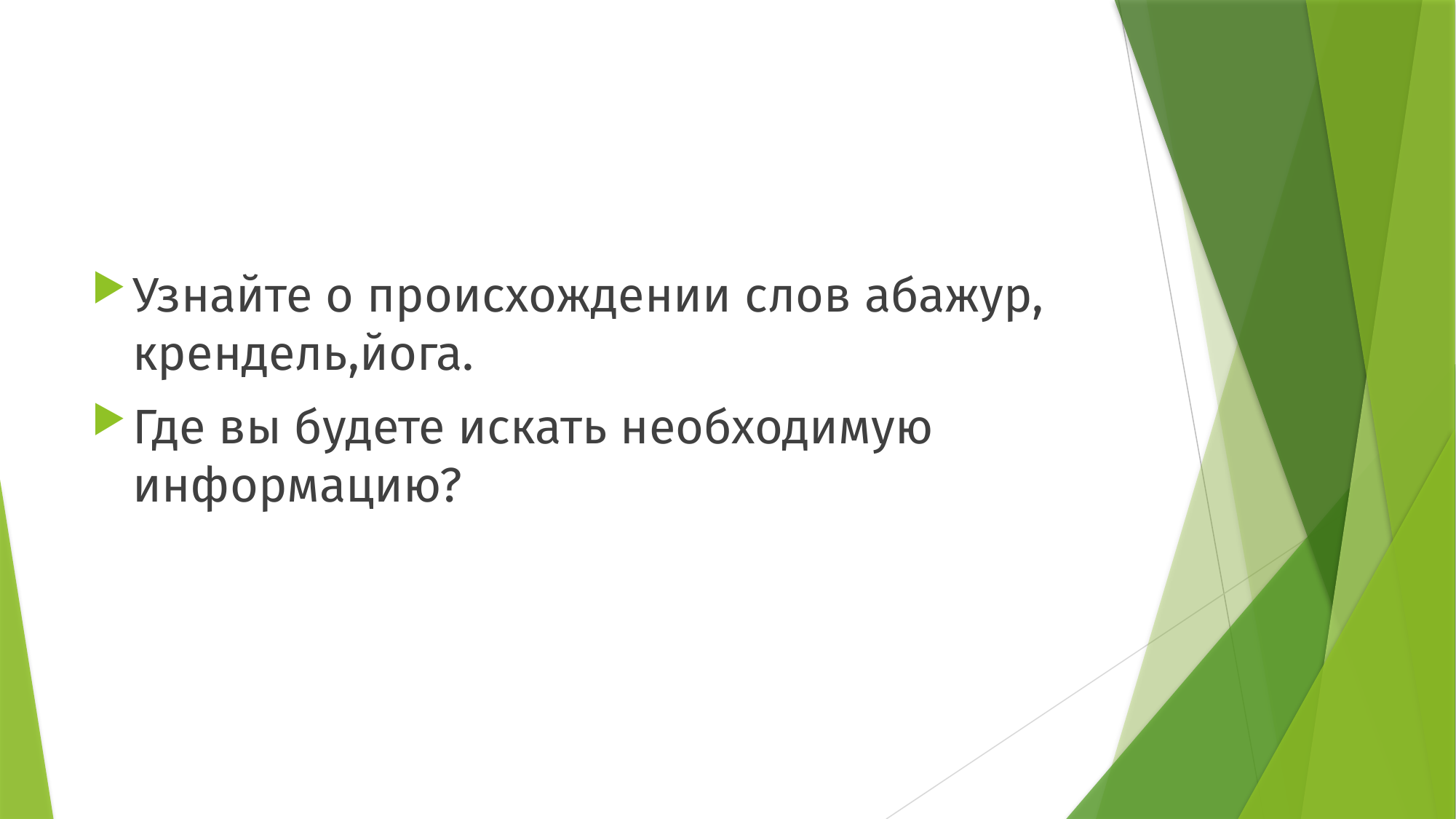

#
Узнайте о происхождении слов абажур, крендель,йога.
Где вы будете искать необходимую информацию?